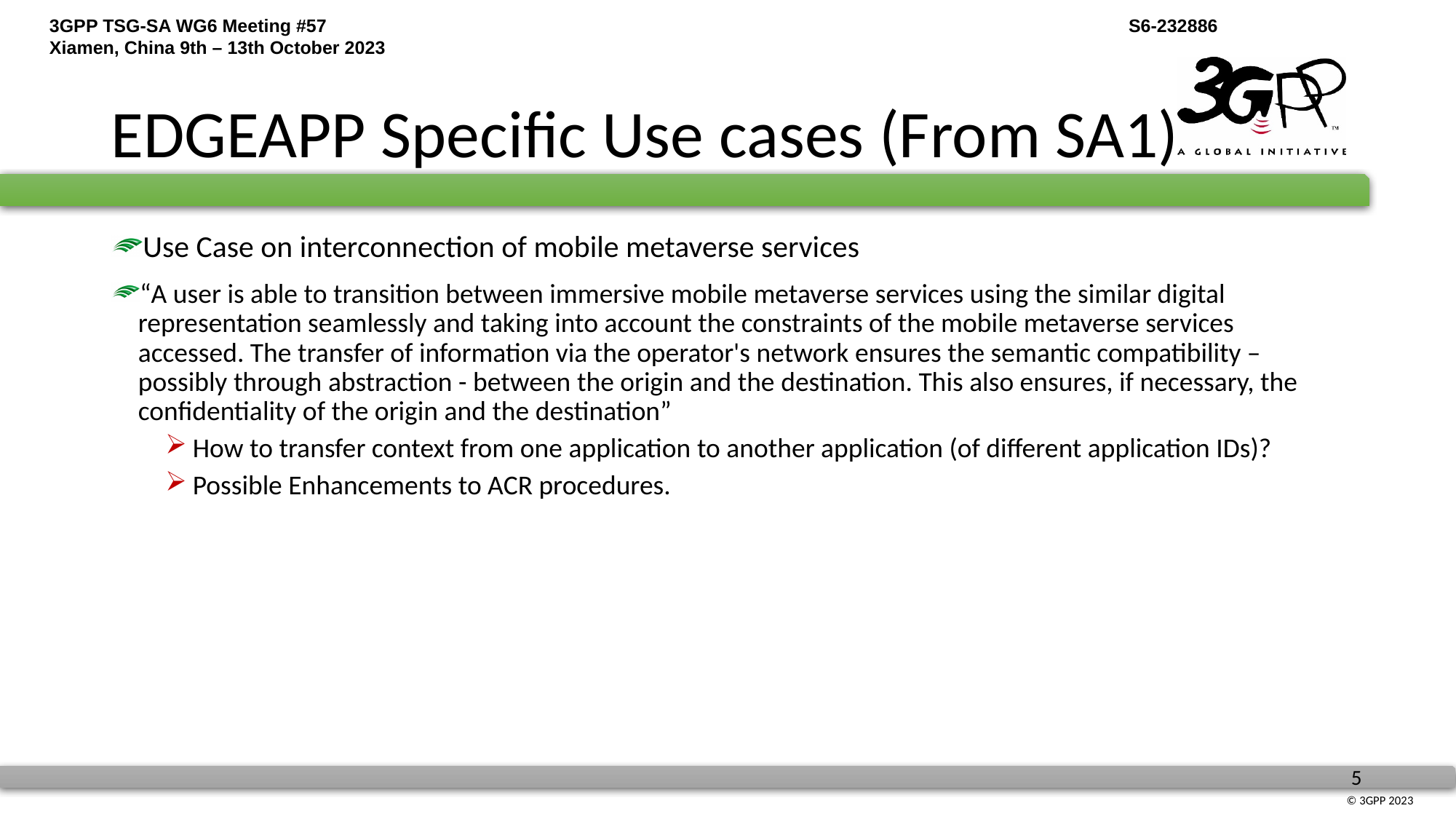

# EDGEAPP Specific Use cases (From SA1)
Use Case on interconnection of mobile metaverse services
“A user is able to transition between immersive mobile metaverse services using the similar digital representation seamlessly and taking into account the constraints of the mobile metaverse services accessed. The transfer of information via the operator's network ensures the semantic compatibility – possibly through abstraction - between the origin and the destination. This also ensures, if necessary, the confidentiality of the origin and the destination”
How to transfer context from one application to another application (of different application IDs)?
Possible Enhancements to ACR procedures.